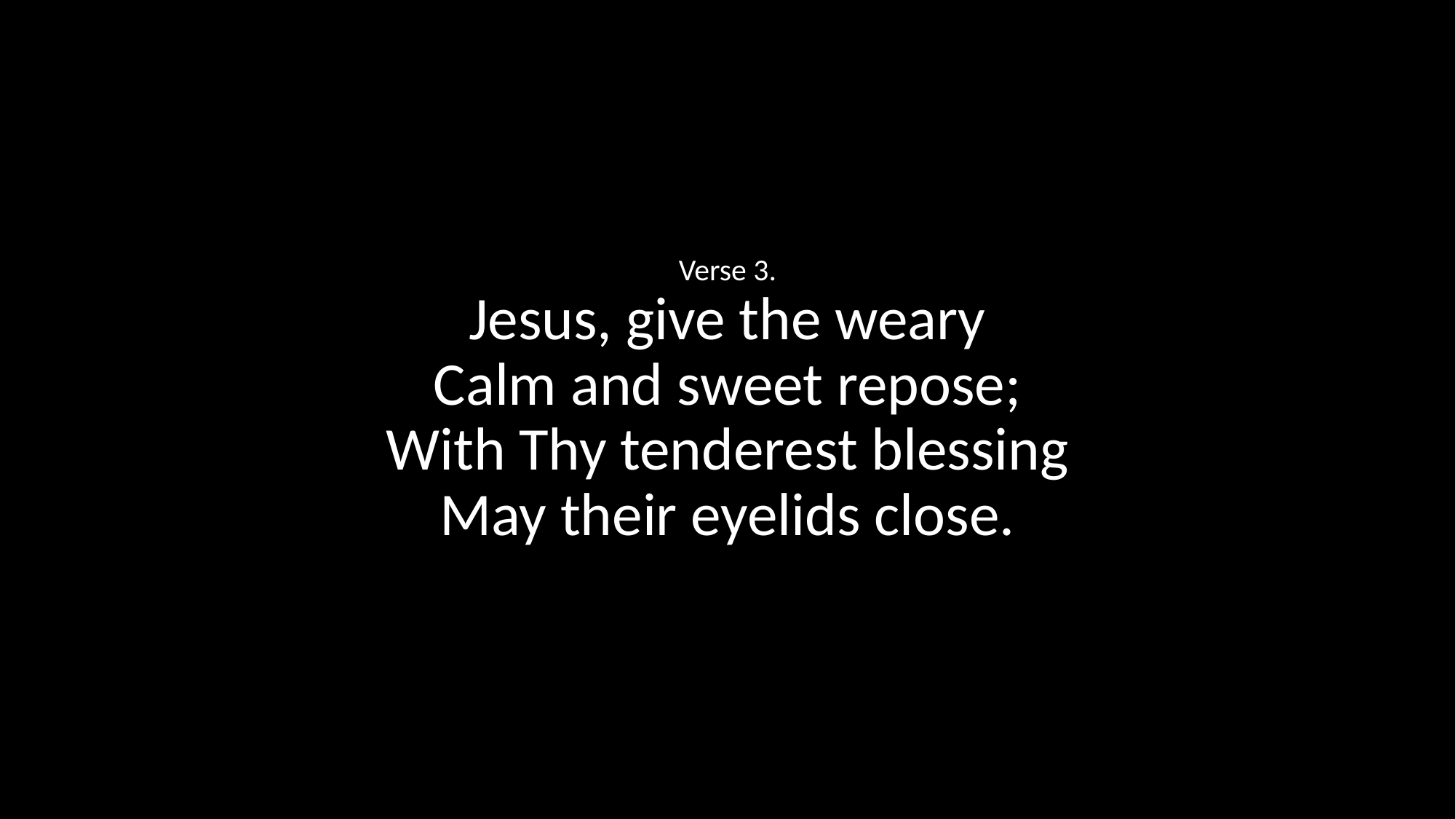

Verse 3.
Jesus, give the weary
Calm and sweet repose;
With Thy tenderest blessing
May their eyelids close.